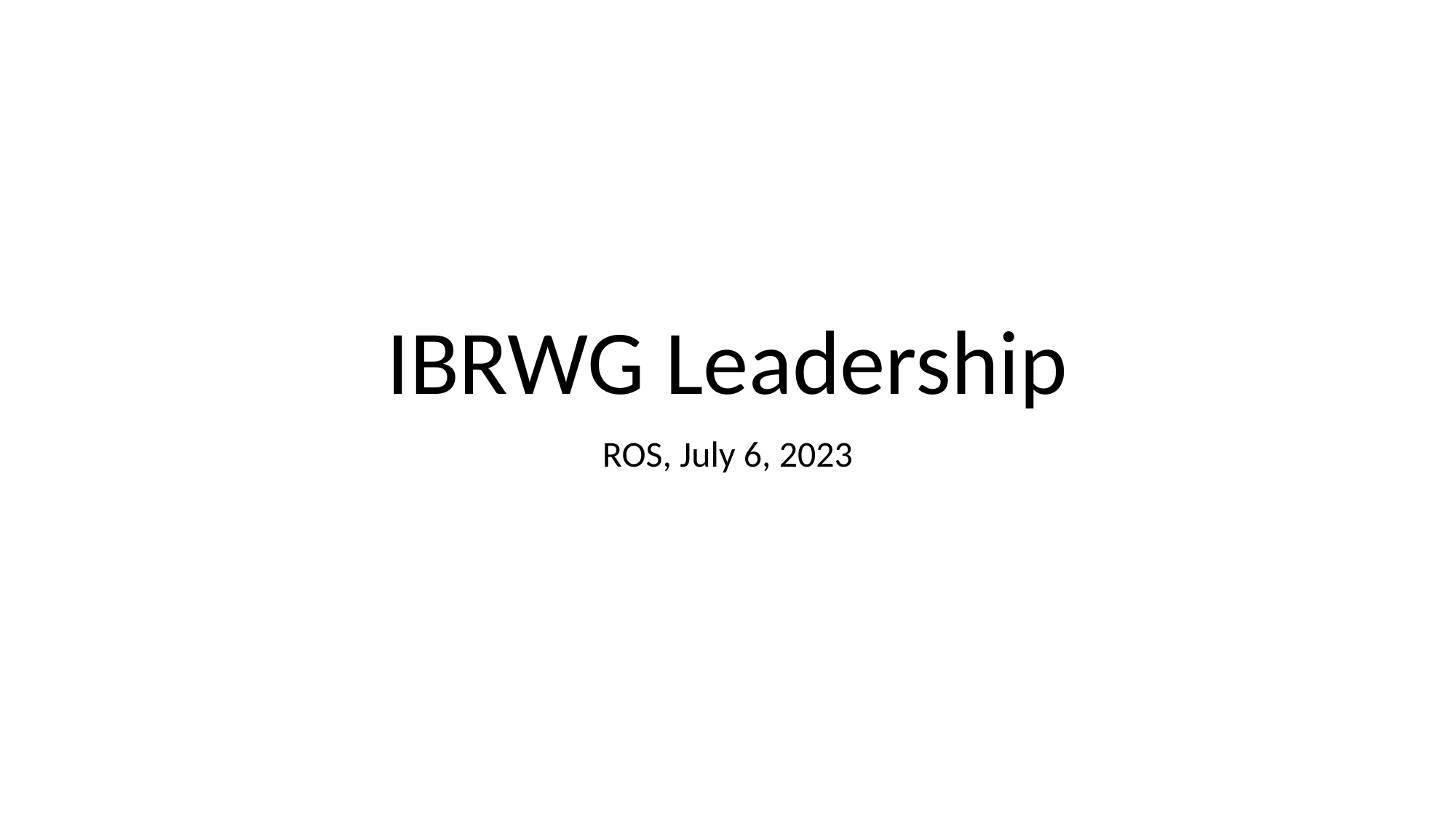

# IBRWG Leadership
ROS, July 6, 2023